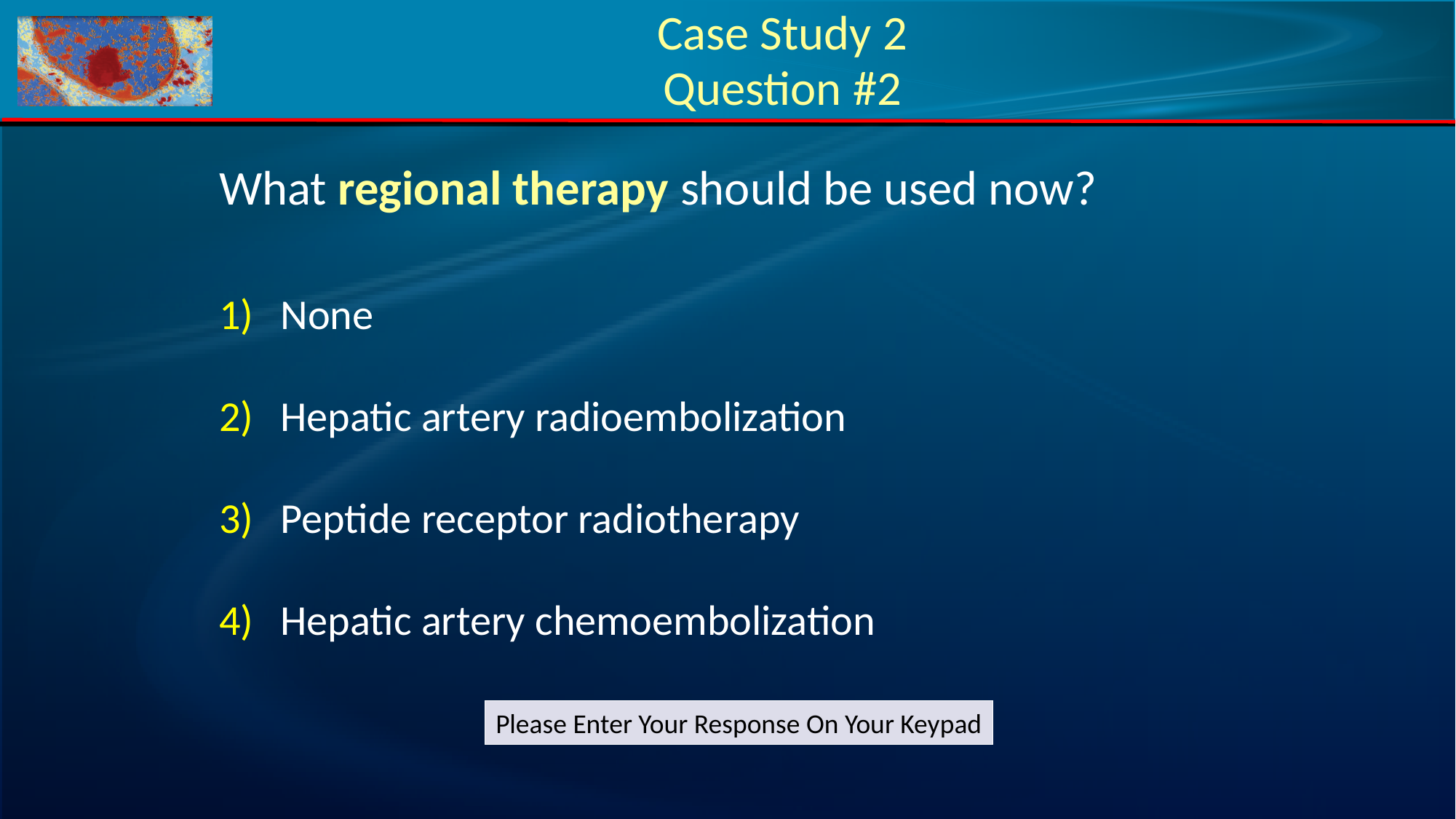

# Case Study 2 Question #2
What regional therapy should be used now?

None

Hepatic artery radioembolization

Peptide receptor radiotherapy

Hepatic artery chemoembolization
Please Enter Your Response On Your Keypad